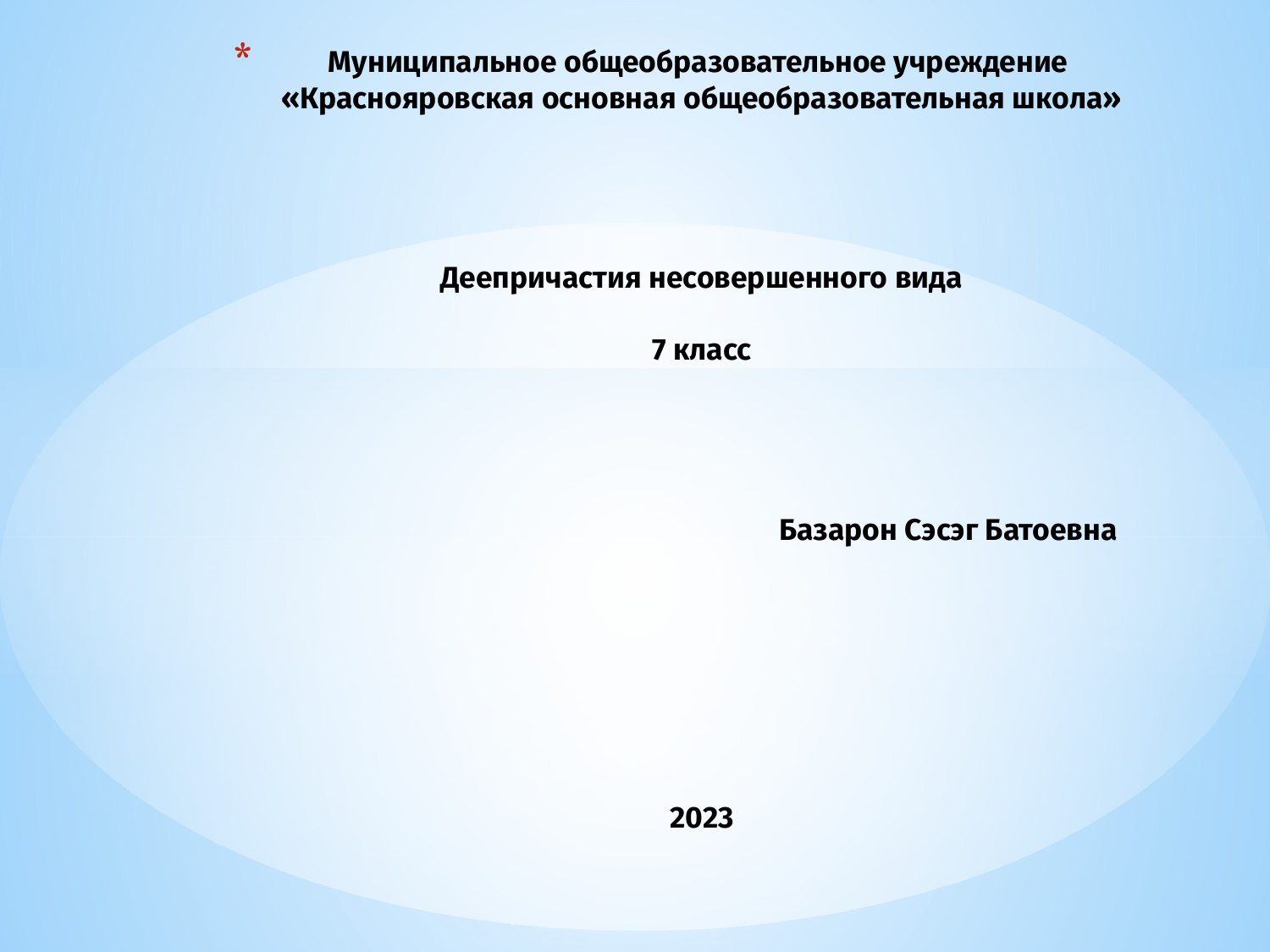

# Муниципальное общеобразовательное учреждение «Краснояровская основная общеобразовательная школа» Деепричастия несовершенного вида   7 класс Базарон Сэсэг Батоевна               2023